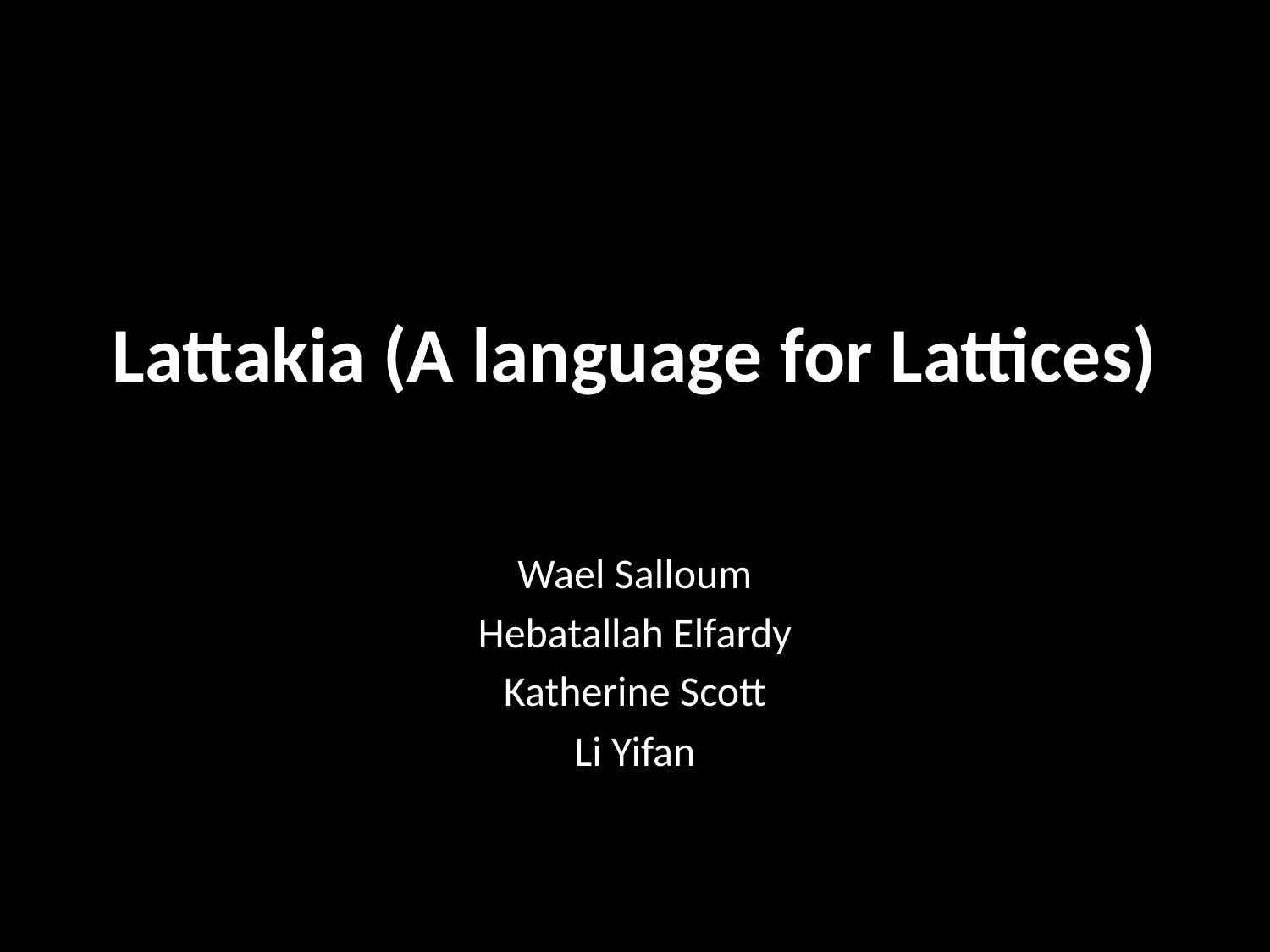

# Lattakia (A language for Lattices)
Wael Salloum
Hebatallah Elfardy
Katherine Scott
Li Yifan